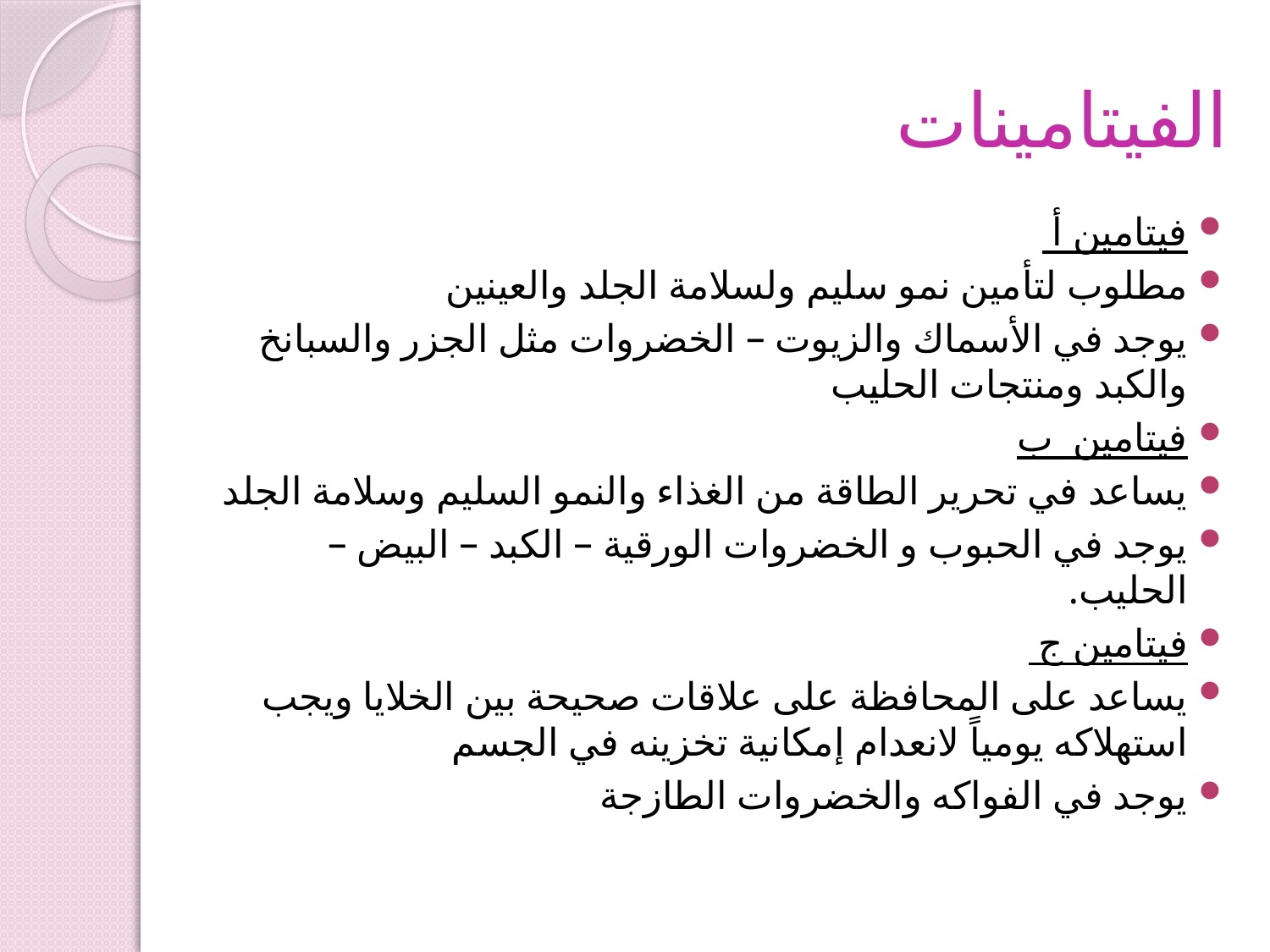

# الفيتامينات
فيتامين أ
مطلوب لتأمين نمو سليم ولسلامة الجلد والعينين
يوجد في الأسماك والزيوت – الخضروات مثل الجزر والسبانخ والكبد ومنتجات الحليب
فيتامين  ب
يساعد في تحرير الطاقة من الغذاء والنمو السليم وسلامة الجلد
يوجد في الحبوب و الخضروات الورقية – الكبد – البيض – الحليب.
فيتامين ج
يساعد على المحافظة على علاقات صحيحة بين الخلايا ويجب استهلاكه يومياً لانعدام إمكانية تخزينه في الجسم
يوجد في الفواكه والخضروات الطازجة